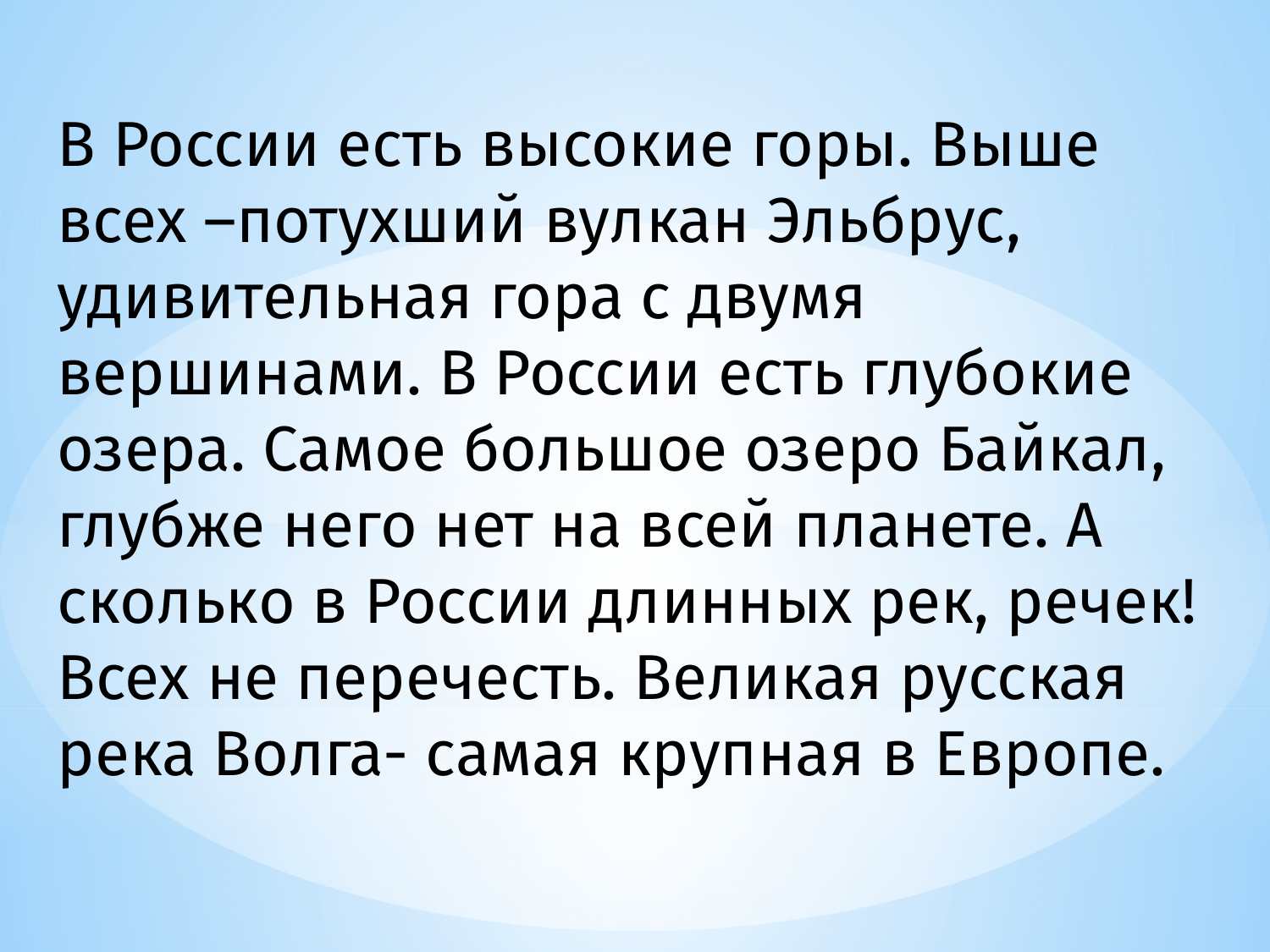

#
В России есть высокие горы. Выше всех –потухший вулкан Эльбрус, удивительная гора с двумя вершинами. В России есть глубокие озера. Самое большое озеро Байкал, глубже него нет на всей планете. А сколько в России длинных рек, речек! Всех не перечесть. Великая русская река Волга- самая крупная в Европе.